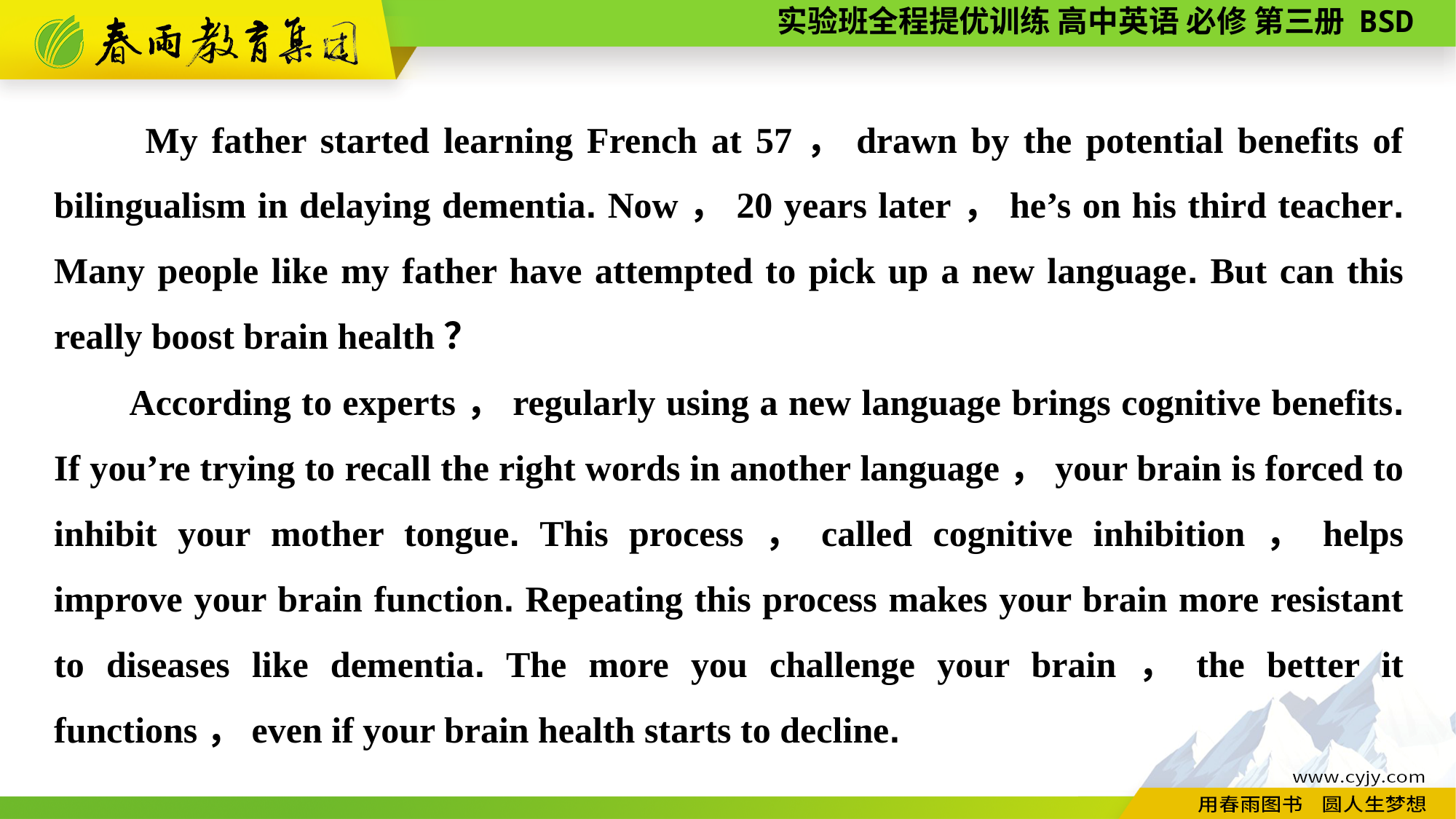

My father started learning French at 57，drawn by the potential benefits of bilingualism in delaying dementia. Now，20 years later，he’s on his third teacher. Many people like my father have attempted to pick up a new language. But can this really boost brain health？
According to experts，regularly using a new language brings cognitive benefits. If you’re trying to recall the right words in another language，your brain is forced to inhibit your mother tongue. This process，called cognitive inhibition，helps improve your brain function. Repeating this process makes your brain more resistant to diseases like dementia. The more you challenge your brain，the better it functions，even if your brain health starts to decline.